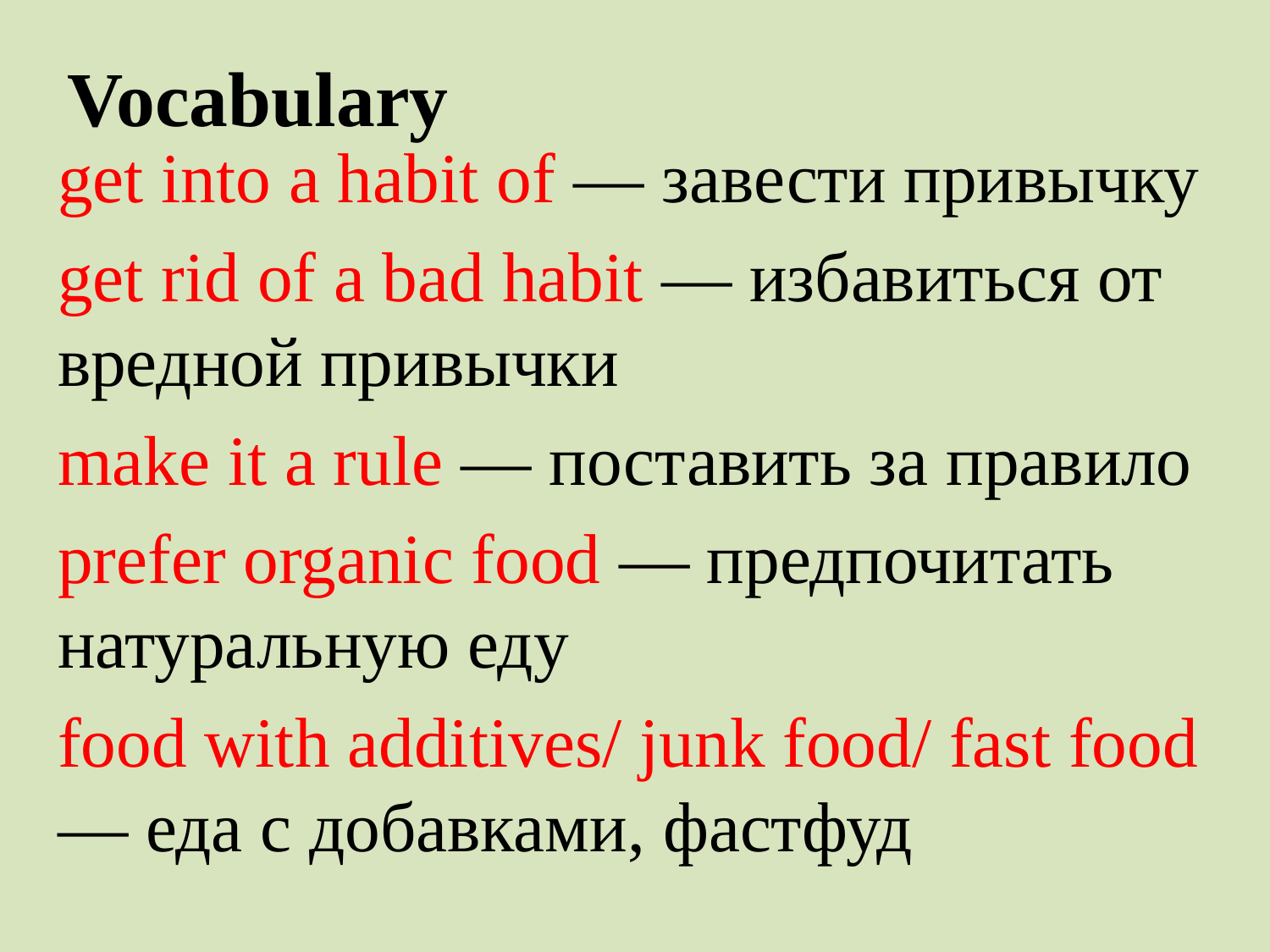

Vocabulary
get into a habit of — завести привычку
get rid of a bad habit — избавиться от вредной привычки
make it a rule — поставить за правило
prefer organic food — предпочитать натуральную еду
food with additives/ junk food/ fast food — еда с добавками, фастфуд